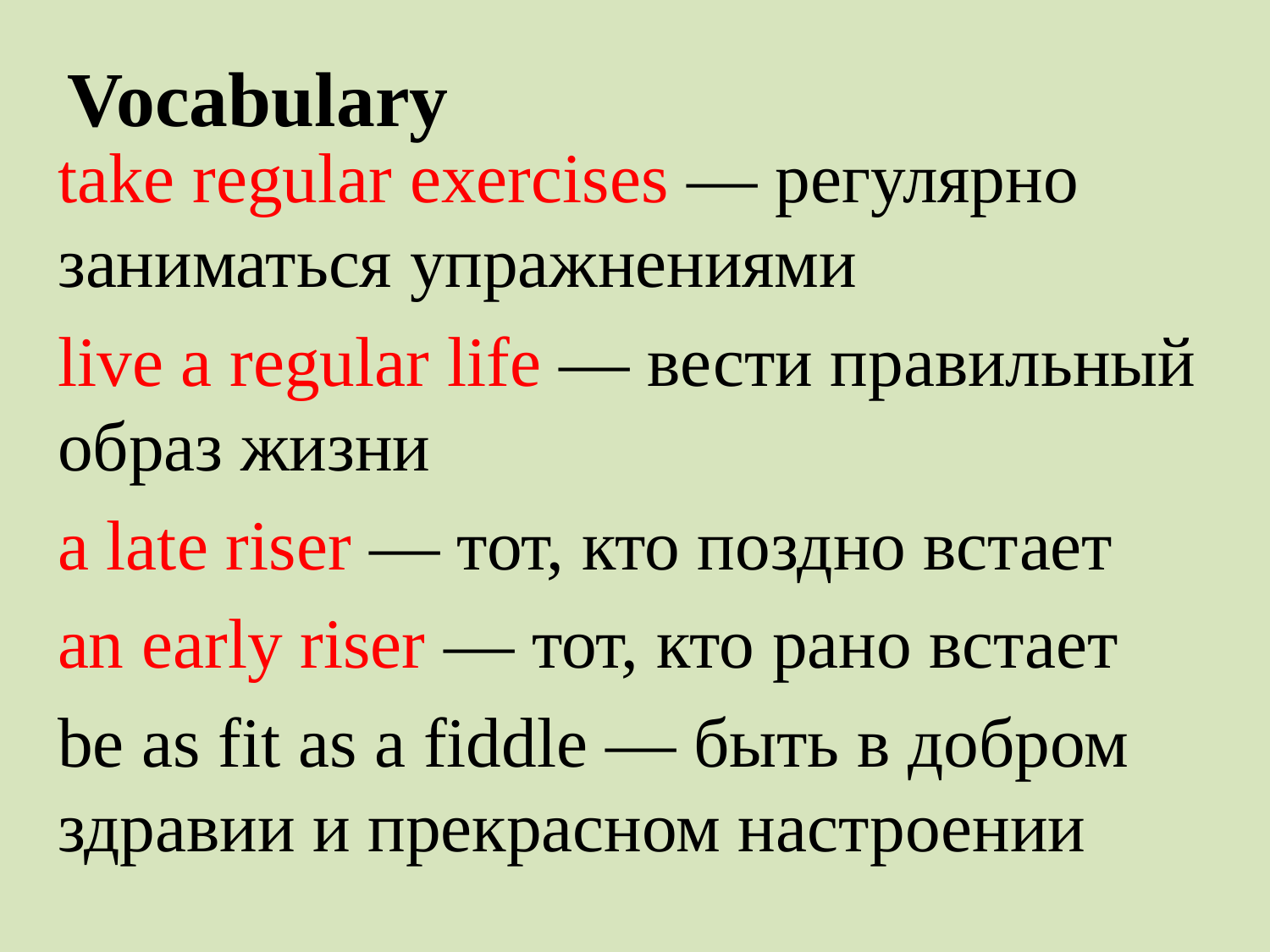

Vocabulary
take regular exercises — регулярно заниматься упражнениями
live a regular life — вести правильный образ жизни
a late riser — тот, кто поздно встает
an early riser — тот, кто рано встает
be as fit as a fiddle — быть в добром здравии и прекрасном настроении